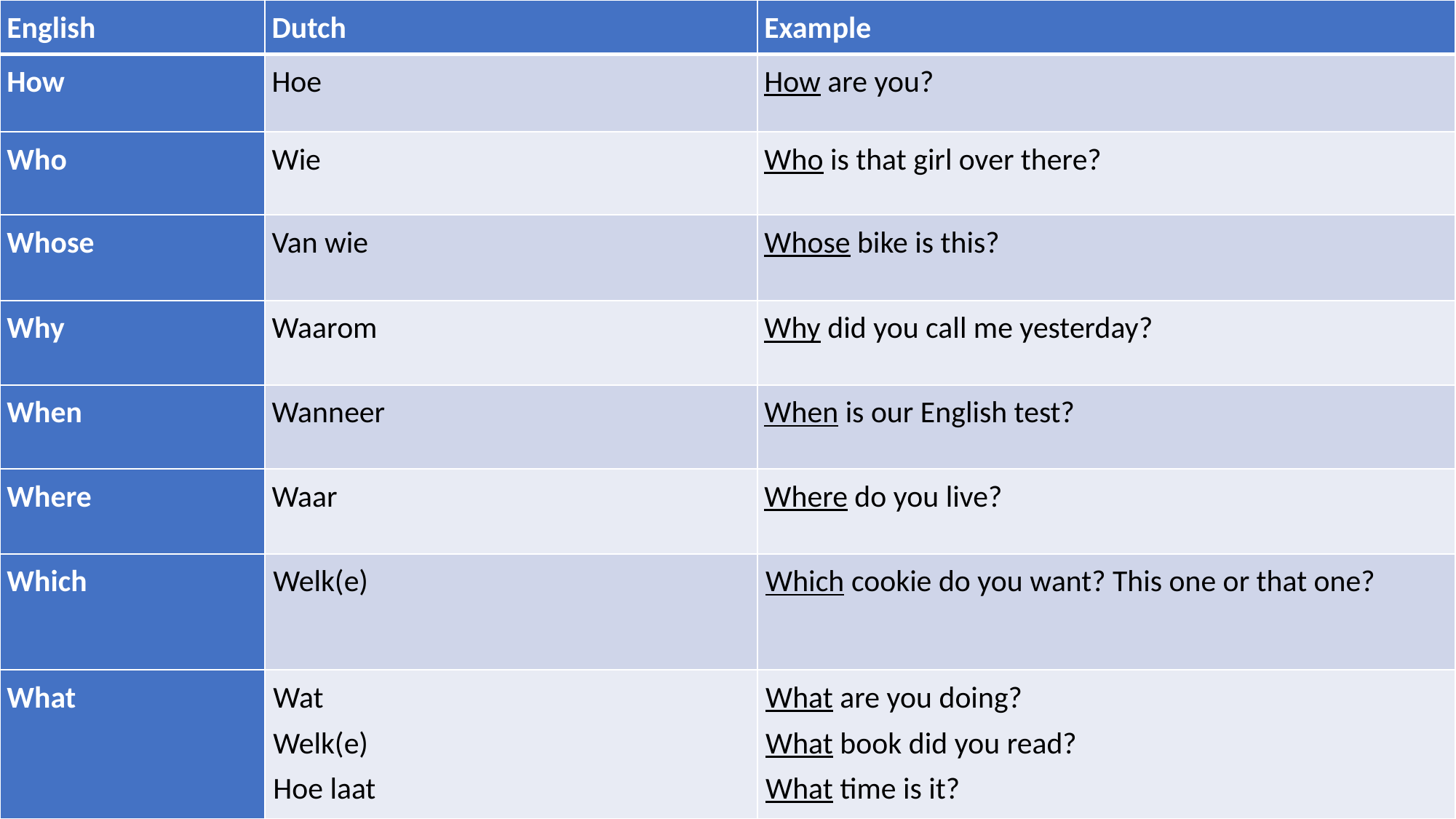

| English | Dutch | Example |
| --- | --- | --- |
| How | Hoe | How are you? |
| Who | Wie | Who is that girl over there? |
| Whose | Van wie | Whose bike is this? |
| Why | Waarom | Why did you call me yesterday? |
| When | Wanneer | When is our English test? |
| Where | Waar | Where do you live? |
| Which | Welk(e) | Which cookie do you want? This one or that one? |
| What | Wat Welk(e) Hoe laat | What are you doing? What book did you read? What time is it? |